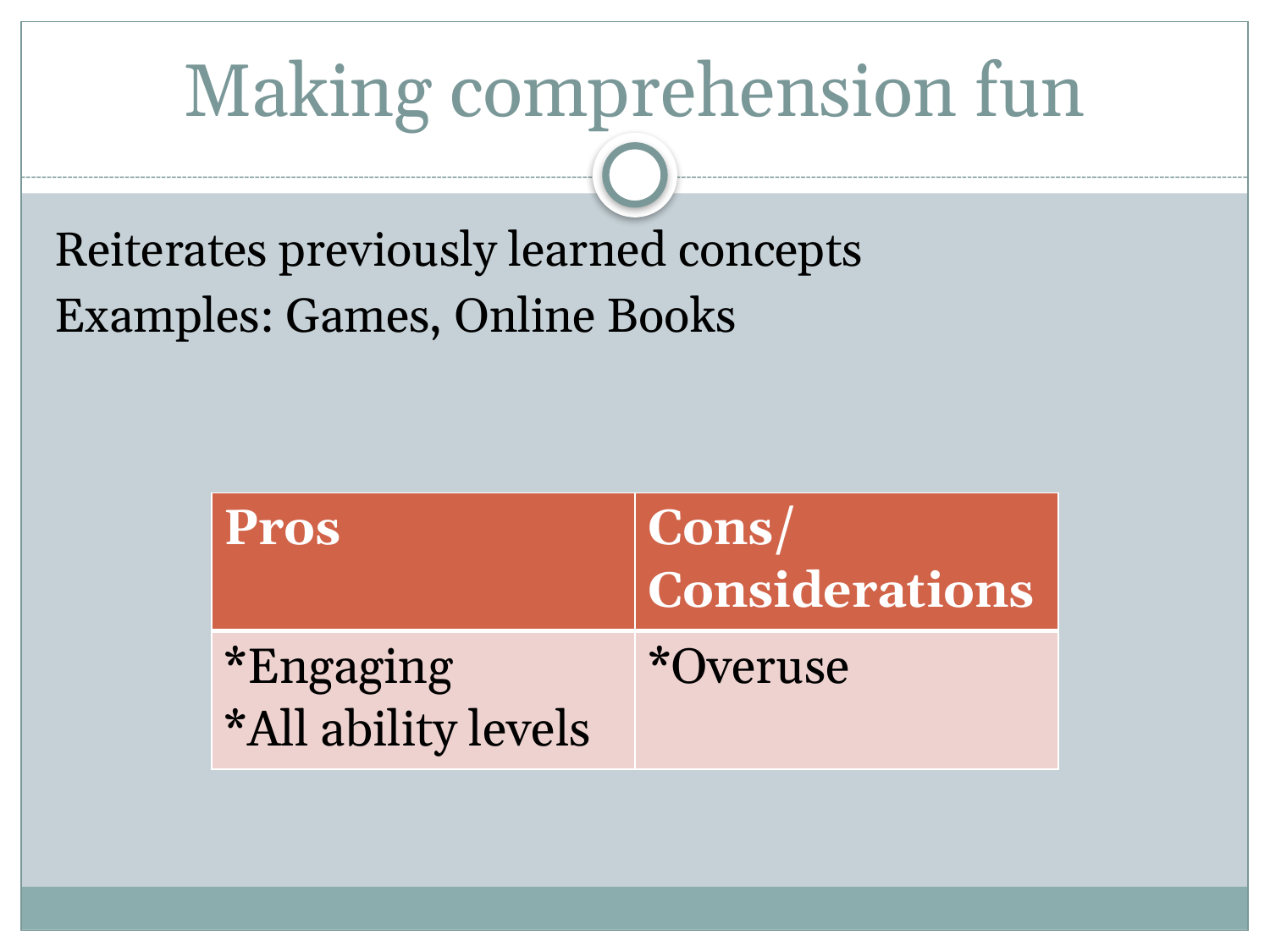

# Making comprehension fun
Reiterates previously learned concepts
Examples: Games, Online Books
| Pros | Cons/Considerations |
| --- | --- |
| \*Engaging \*All ability levels | \*Overuse |